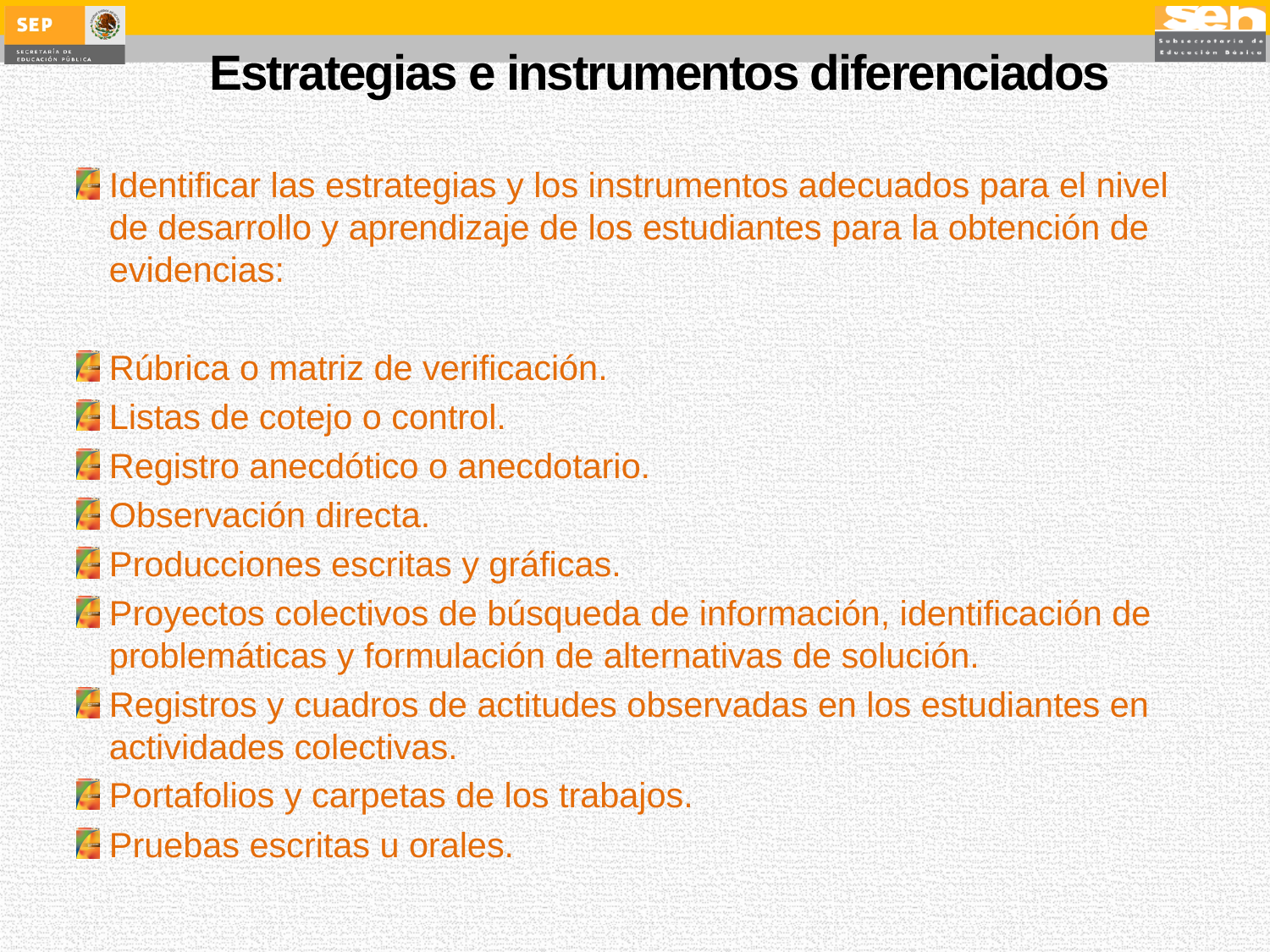

# Estrategias e instrumentos diferenciados
Identificar las estrategias y los instrumentos adecuados para el nivel de desarrollo y aprendizaje de los estudiantes para la obtención de evidencias:

Rúbrica o matriz de verificación.
Listas de cotejo o control.
Registro anecdótico o anecdotario.
Observación directa.
Producciones escritas y gráficas.
Proyectos colectivos de búsqueda de información, identificación de problemáticas y formulación de alternativas de solución.
Registros y cuadros de actitudes observadas en los estudiantes en actividades colectivas.
Portafolios y carpetas de los trabajos.
Pruebas escritas u orales.